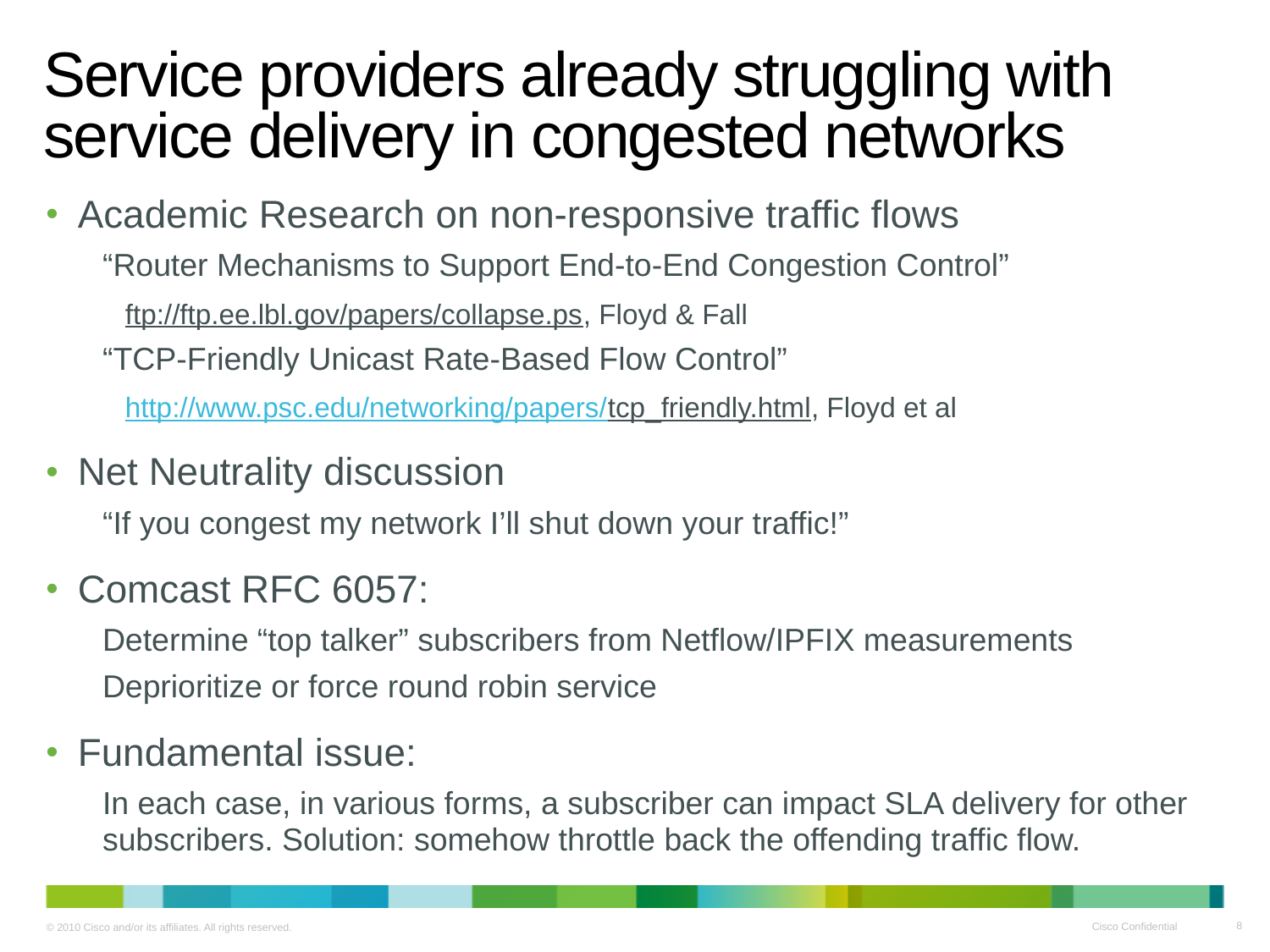

# Service providers already struggling with service delivery in congested networks
Academic Research on non-responsive traffic flows
“Router Mechanisms to Support End-to-End Congestion Control”
ftp://ftp.ee.lbl.gov/papers/collapse.ps, Floyd & Fall
“TCP-Friendly Unicast Rate-Based Flow Control”
http://www.psc.edu/networking/papers/tcp_friendly.html, Floyd et al
Net Neutrality discussion
“If you congest my network I’ll shut down your traffic!”
Comcast RFC 6057:
Determine “top talker” subscribers from Netflow/IPFIX measurements
Deprioritize or force round robin service
Fundamental issue:
In each case, in various forms, a subscriber can impact SLA delivery for other subscribers. Solution: somehow throttle back the offending traffic flow.